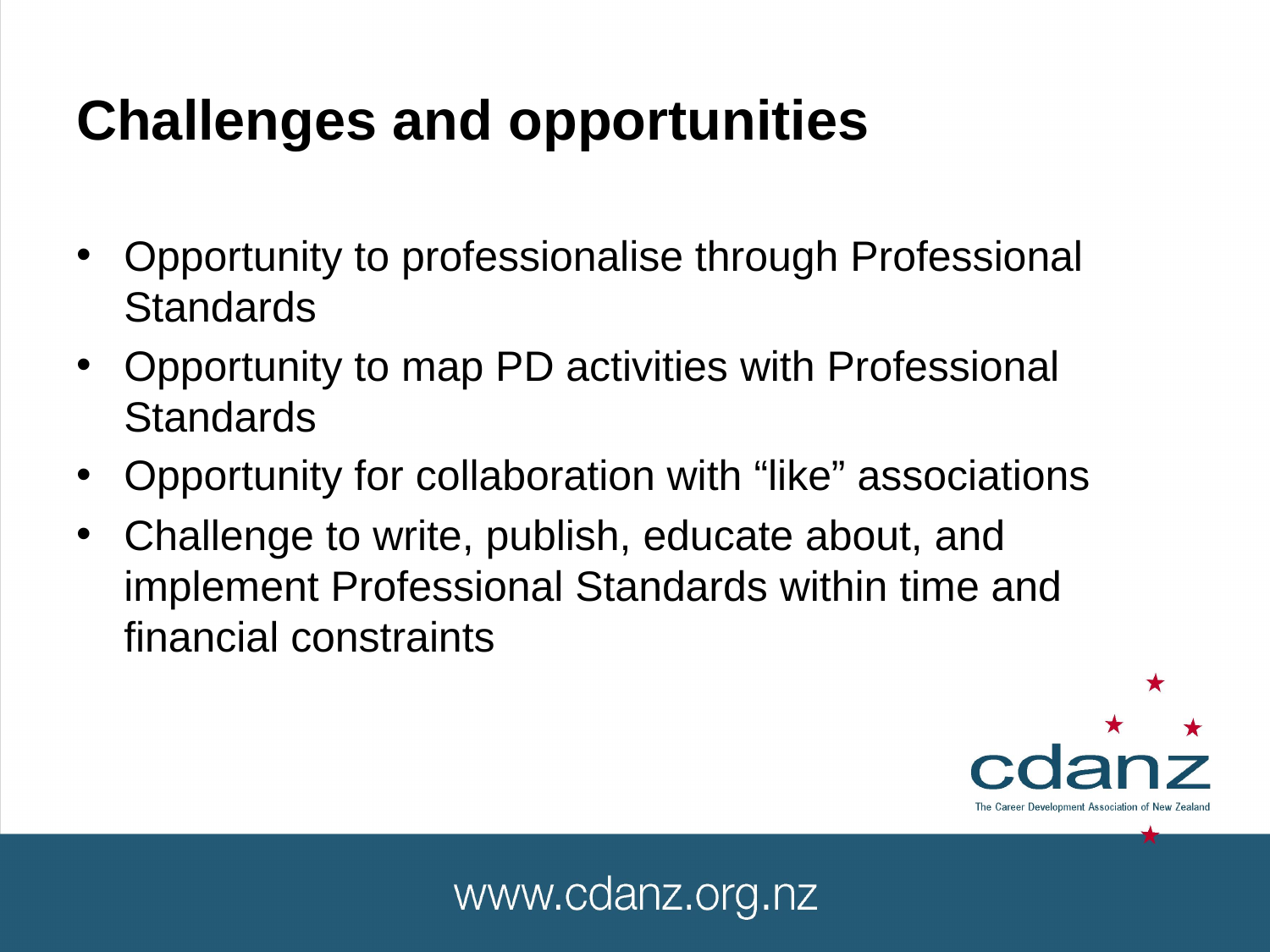

# Challenges and opportunities
Opportunity to professionalise through Professional Standards
Opportunity to map PD activities with Professional Standards
Opportunity for collaboration with “like” associations
Challenge to write, publish, educate about, and implement Professional Standards within time and financial constraints